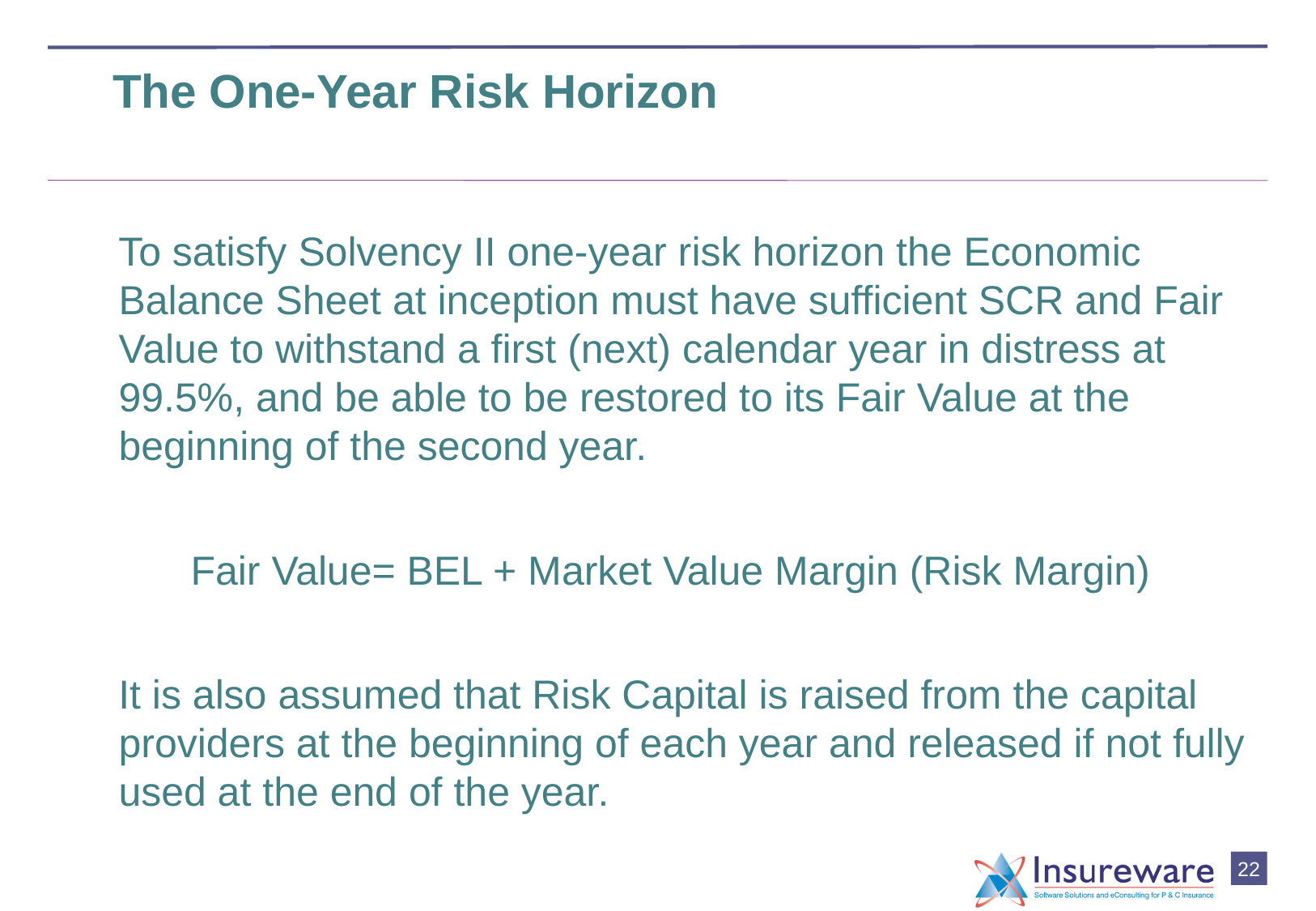

# The One-Year Risk Horizon
    To satisfy Solvency II one-year risk horizon the Economic Balance Sheet at inception must have sufficient SCR and Fair Value to withstand a first (next) calendar year in distress at 99.5%, and be able to be restored to its Fair Value at the beginning of the second year.

Fair Value= BEL + Market Value Margin (Risk Margin)

    It is also assumed that Risk Capital is raised from the capital providers at the beginning of each year and released if not fully used at the end of the year.
22